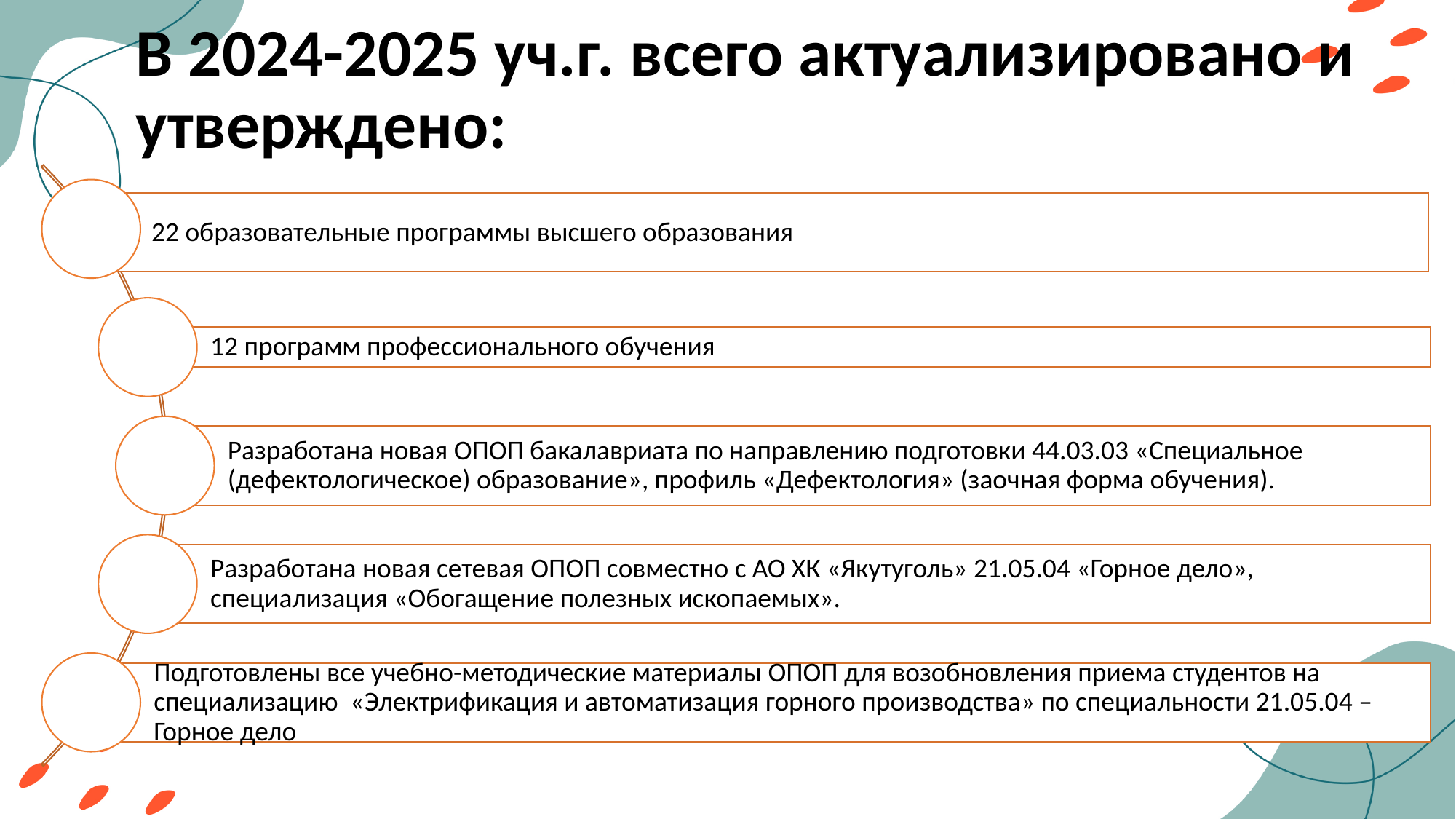

# В 2024-2025 уч.г. всего актуализировано и утверждено:
22 образовательные программы высшего образования
12 программ профессионального обучения
Разработана новая ОПОП бакалавриата по направлению подготовки 44.03.03 «Специальное (дефектологическое) образование», профиль «Дефектология» (заочная форма обучения).
Разработана новая сетевая ОПОП совместно с АО ХК «Якутуголь» 21.05.04 «Горное дело», специализация «Обогащение полезных ископаемых».
Подготовлены все учебно-методические материалы ОПОП для возобновления приема студентов на специализацию  «Электрификация и автоматизация горного производства» по специальности 21.05.04 – Горное дело